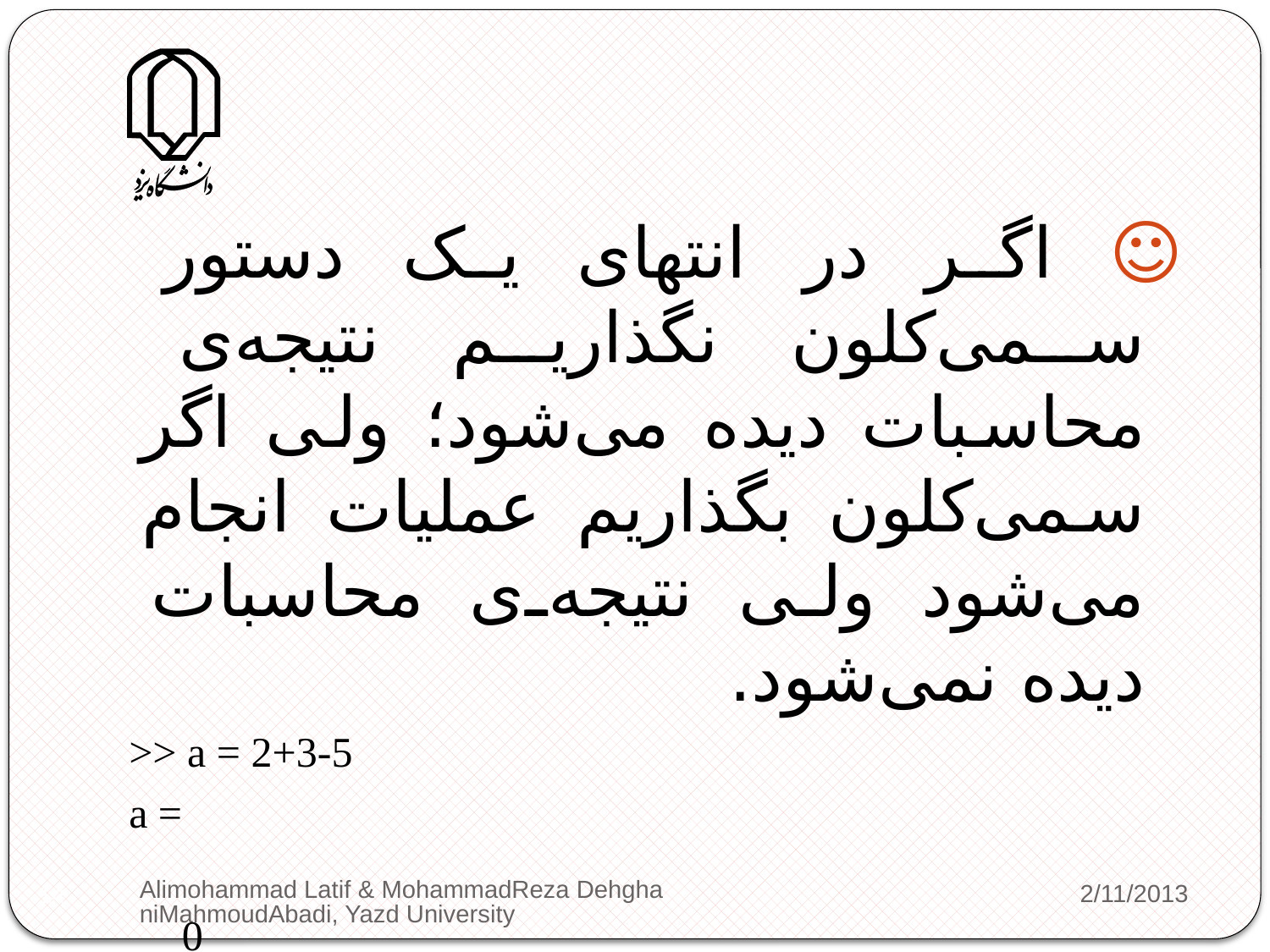

☺ اگر در انتهای یک دستور سمی‌کلون نگذاریم نتیجه‌ی محاسبات دیده می‌شود؛ ولی اگر سمی‌کلون بگذاریم عملیات انجام می‌شود ولی نتیجه‌ی محاسبات دیده نمی‌شود.
>> a = 2+3-5
a =

     0
>> a = 2+3-5;
>>

Alimohammad Latif & MohammadReza DehghaniMahmoudAbadi, Yazd University
2/11/2013
14